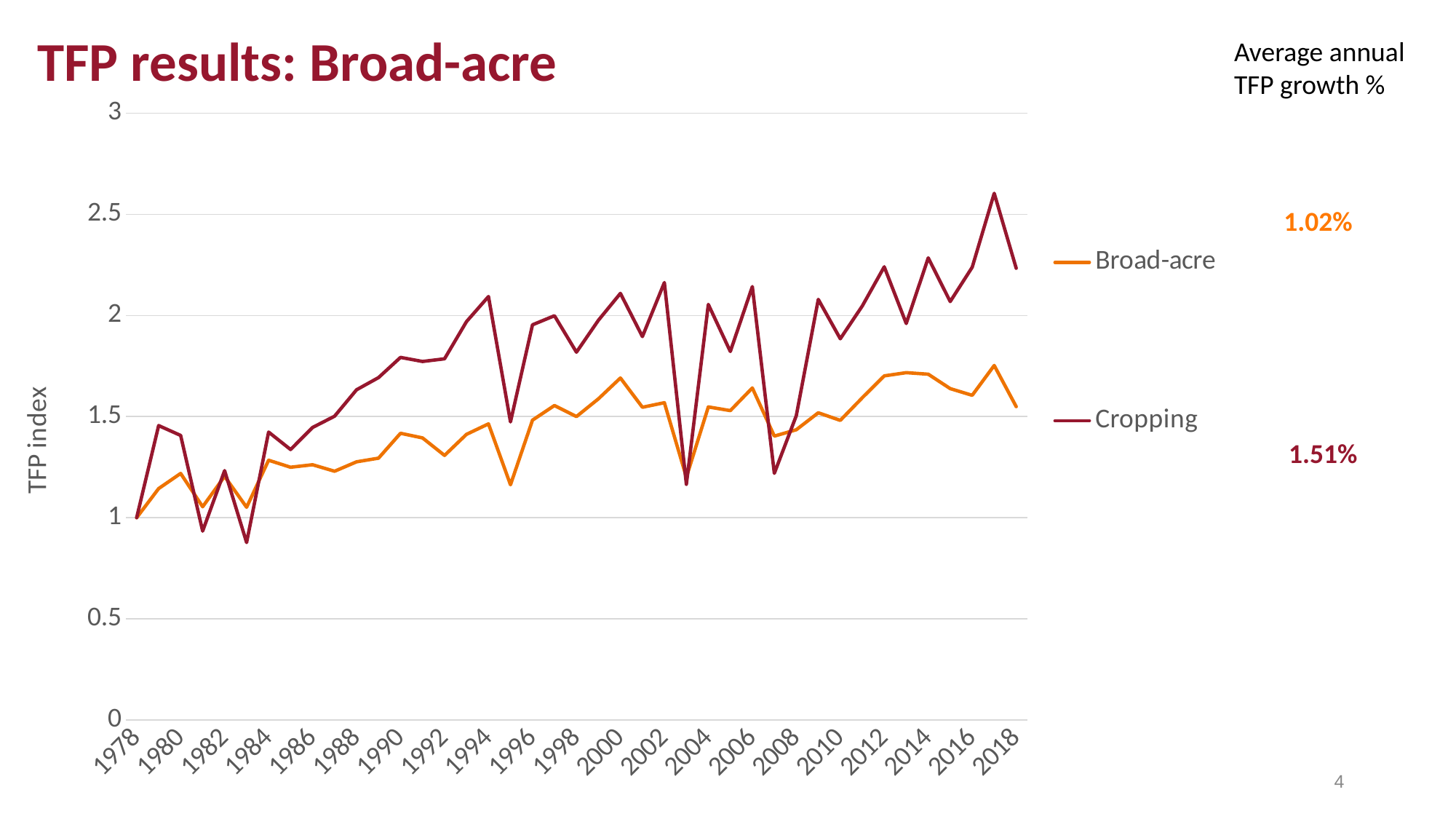

TFP results: Broad-acre
Average annual TFP growth %

### Chart

| Category | Broad-acre | Cropping |
|---|---|---|
| 1978 | 1.0 | 1.0 |
| 1979 | 1.144 | 1.4554 |
| 1980 | 1.2188 | 1.4069 |
| 1981 | 1.054 | 0.9337 |
| 1982 | 1.2044 | 1.2326 |
| 1983 | 1.0515 | 0.8771 |
| 1984 | 1.2841 | 1.4233 |
| 1985 | 1.2494 | 1.3369 |
| 1986 | 1.2616 | 1.4462 |
| 1987 | 1.2295 | 1.5018 |
| 1988 | 1.2761 | 1.6325 |
| 1989 | 1.2943 | 1.6926 |
| 1990 | 1.4174 | 1.7926 |
| 1991 | 1.3945 | 1.7724 |
| 1992 | 1.3079 | 1.7854 |
| 1993 | 1.4121 | 1.9693 |
| 1994 | 1.464 | 2.0934 |
| 1995 | 1.1627 | 1.4736 |
| 1996 | 1.4823 | 1.9536 |
| 1997 | 1.5548 | 1.9985 |
| 1998 | 1.5002 | 1.8182 |
| 1999 | 1.5878 | 1.9763 |
| 2000 | 1.6908 | 2.1089 |
| 2001 | 1.546 | 1.8953 |
| 2002 | 1.5685 | 2.1625 |
| 2003 | 1.2 | 1.165 |
| 2004 | 1.5477 | 2.0543 |
| 2005 | 1.5295 | 1.8217 |
| 2006 | 1.6415 | 2.1424 |
| 2007 | 1.4035 | 1.2192 |
| 2008 | 1.4348 | 1.5044 |
| 2009 | 1.5188 | 2.0791 |
| 2010 | 1.4811 | 1.8846 |
| 2011 | 1.593 | 2.0467 |
| 2012 | 1.7012 | 2.2402 |
| 2013 | 1.7171 | 1.96 |
| 2014 | 1.7094 | 2.2845 |
| 2015 | 1.6383 | 2.0686 |
| 2016 | 1.605 | 2.238 |
| 2017 | 1.7525 | 2.6036 |
| 2018 | 1.5492 | 2.233 |
1.02%
1.51%
4